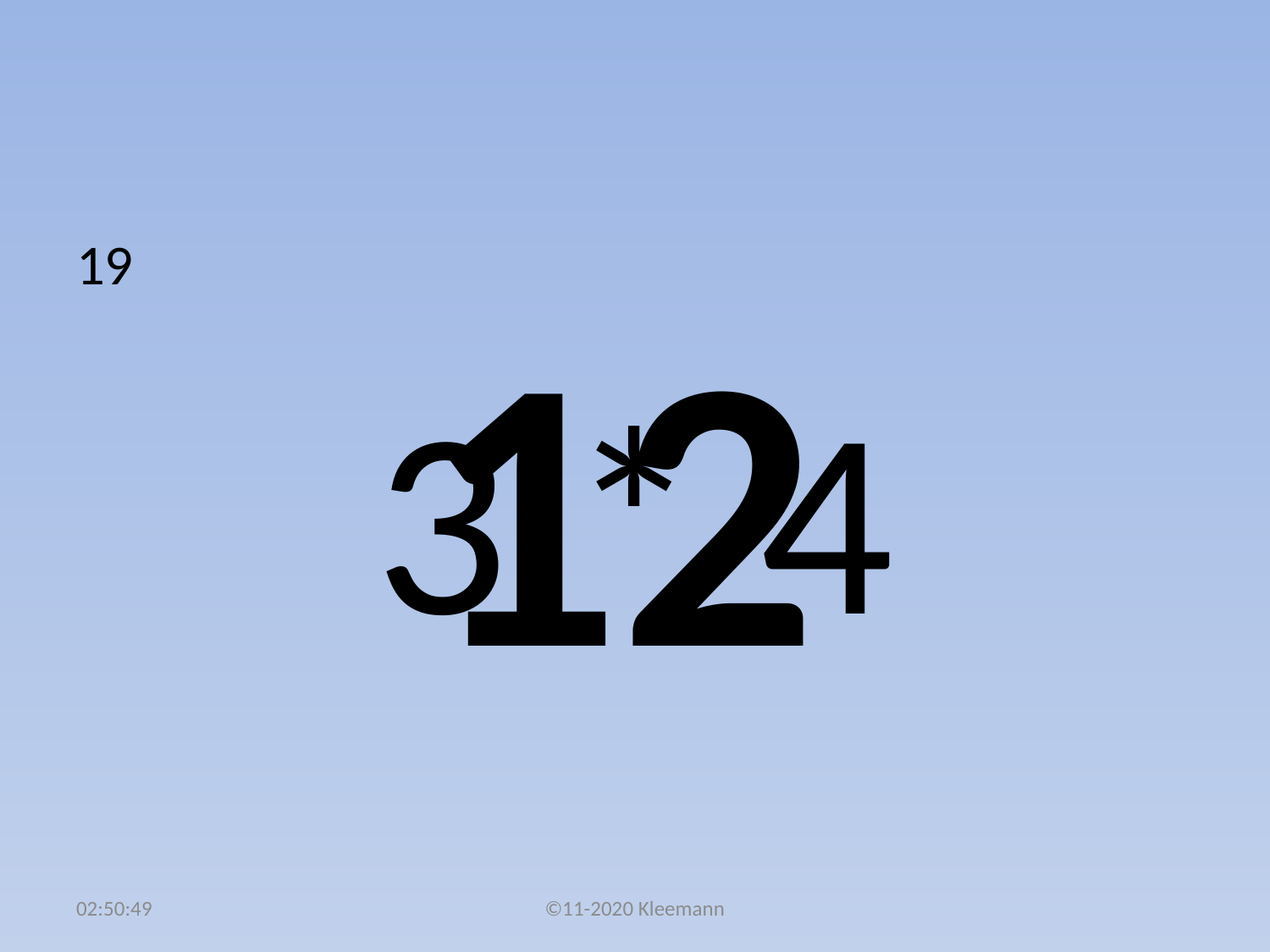

#
19
3 * 4
12
02:50:49
©11-2020 Kleemann